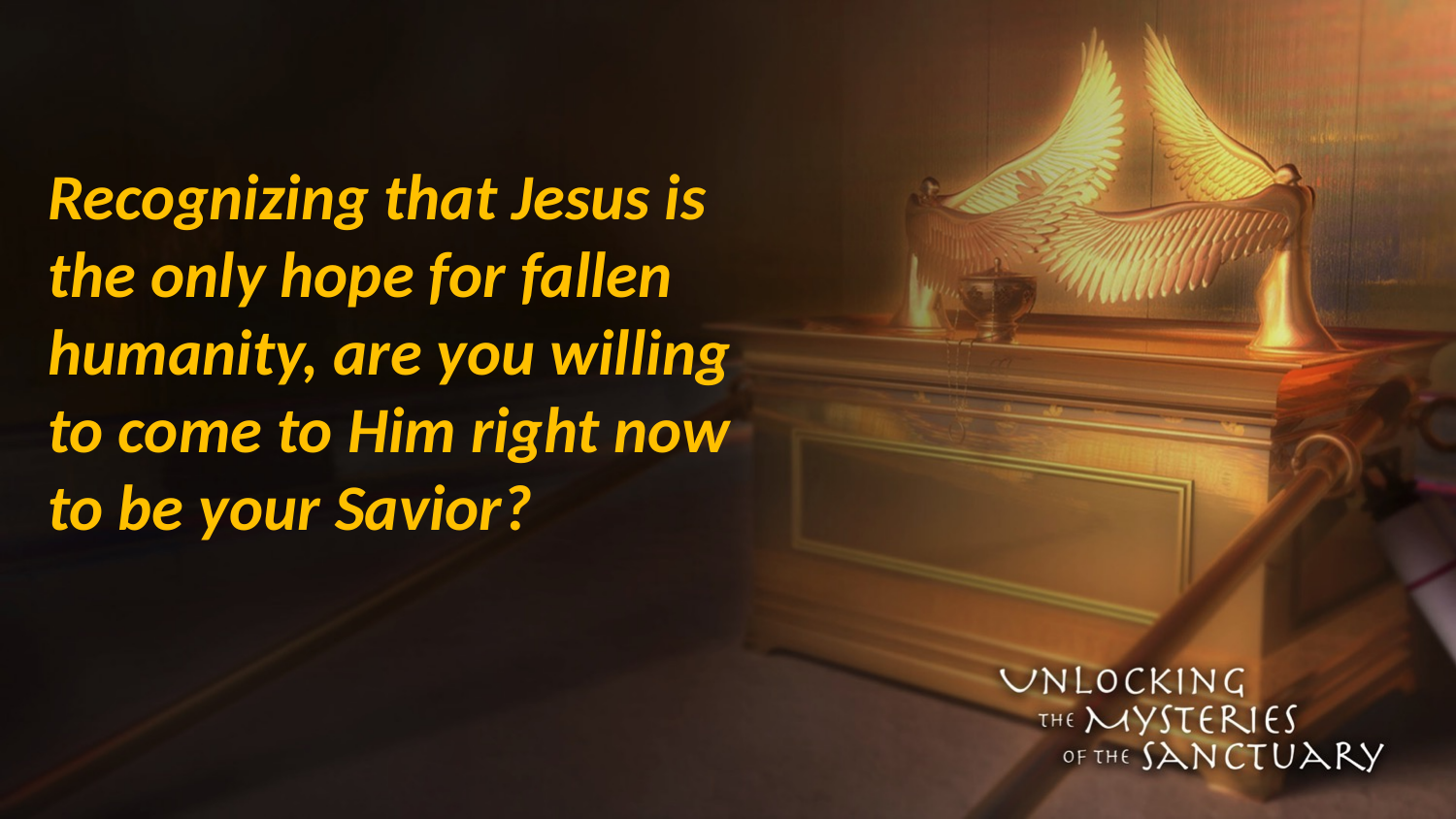

Recognizing that Jesus is the only hope for fallen humanity, are you willing to come to Him right now to be your Savior?